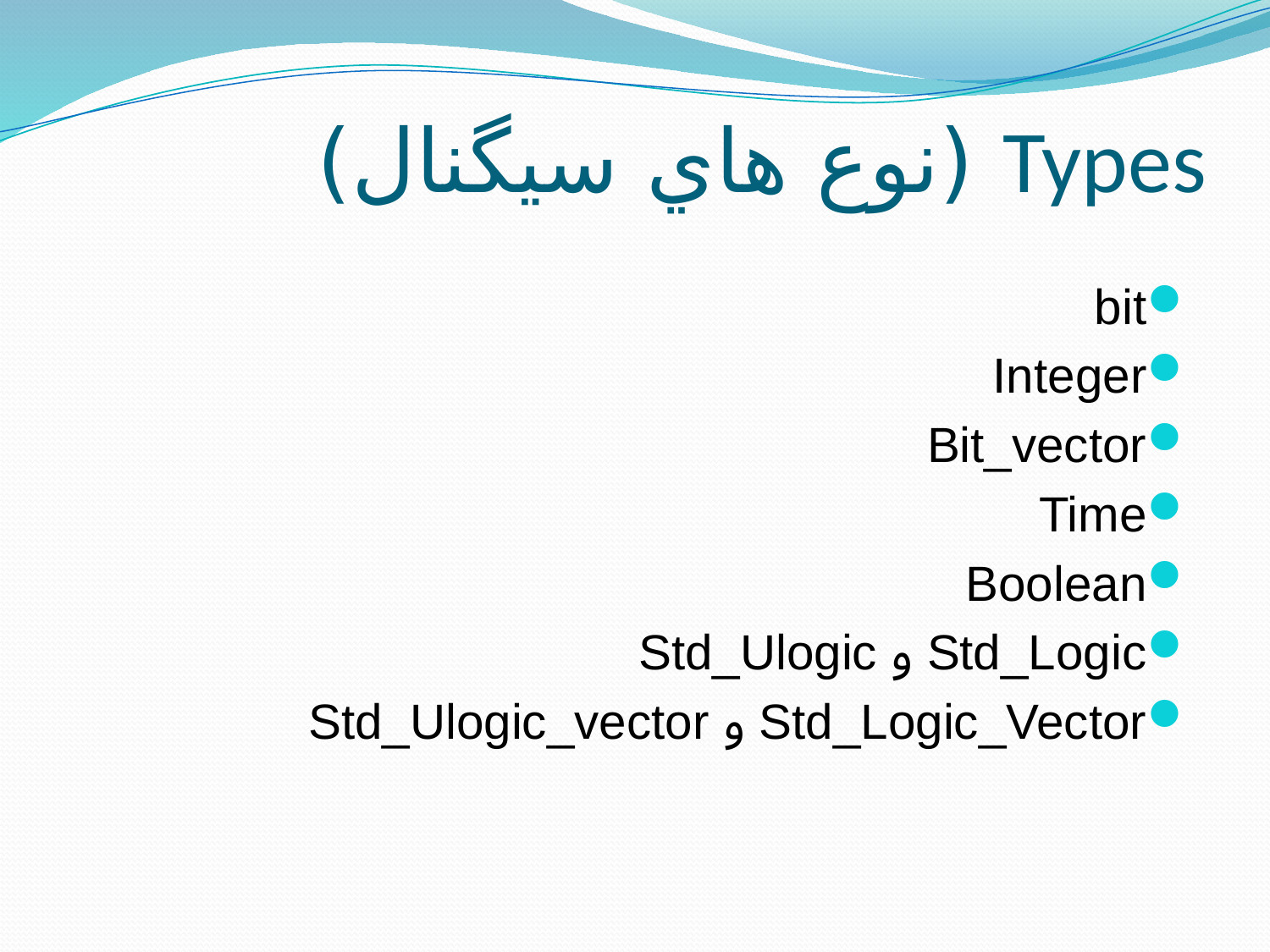

# Types (نوع هاي سيگنال)
bit
Integer
Bit_vector
Time
Boolean
Std_Logic و Std_Ulogic
Std_Logic_Vector و Std_Ulogic_vector